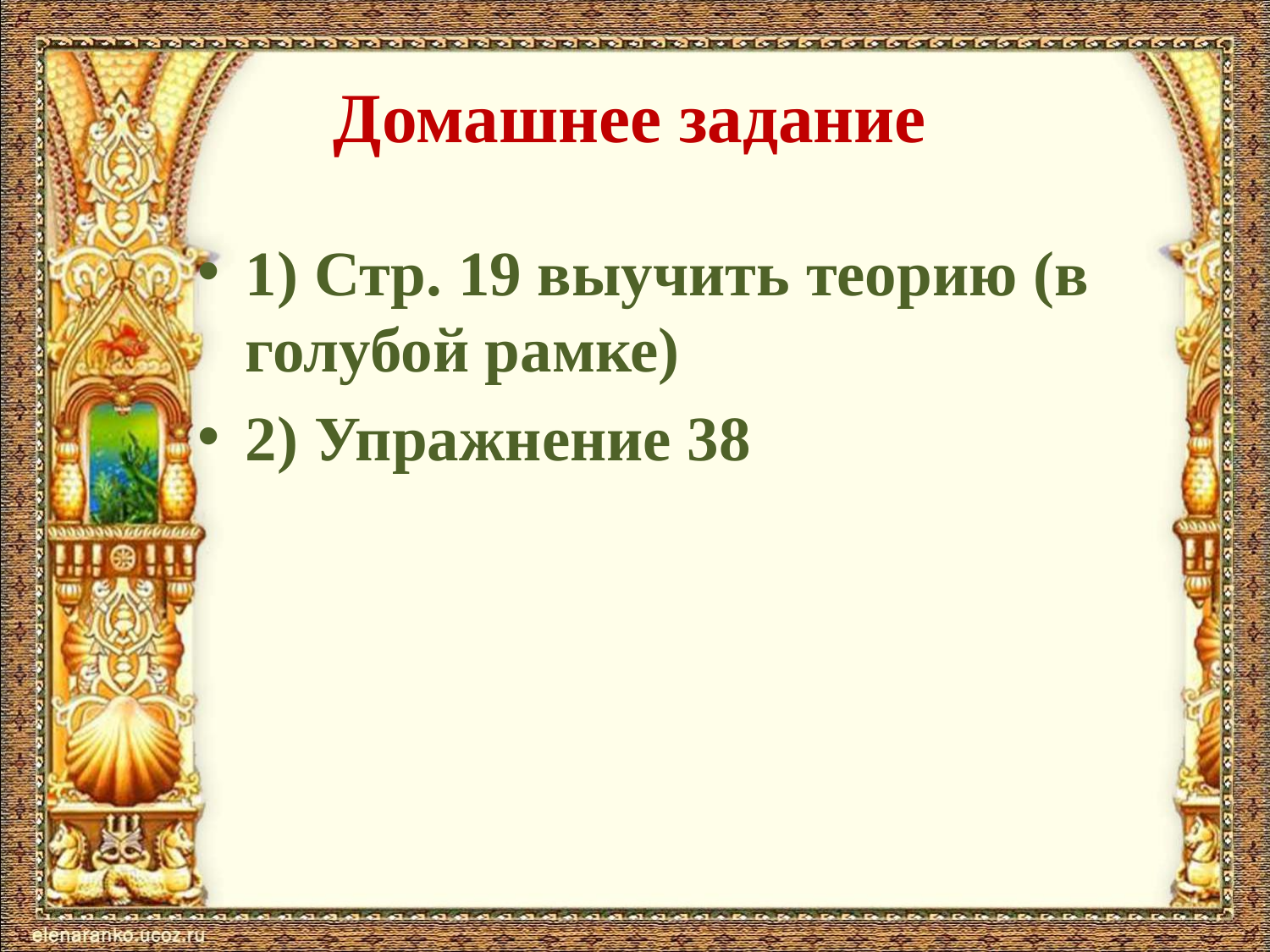

Домашнее задание
1) Стр. 19 выучить теорию (в голубой рамке)
2) Упражнение 38